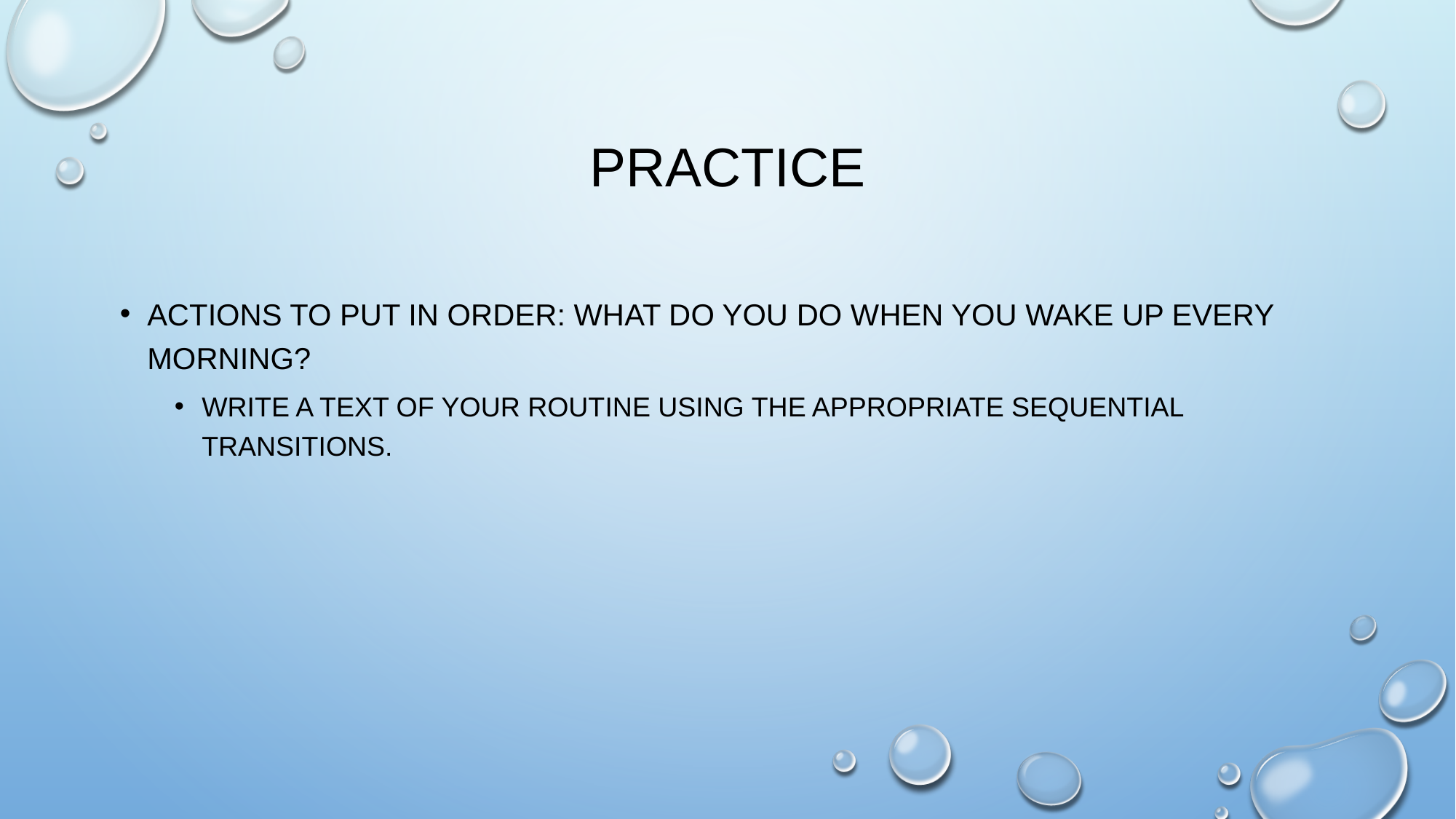

# Practice
Actions to put in order: what do you do when you wake up every morning?
Write a text of your routine using the appropriate sequential transitions.